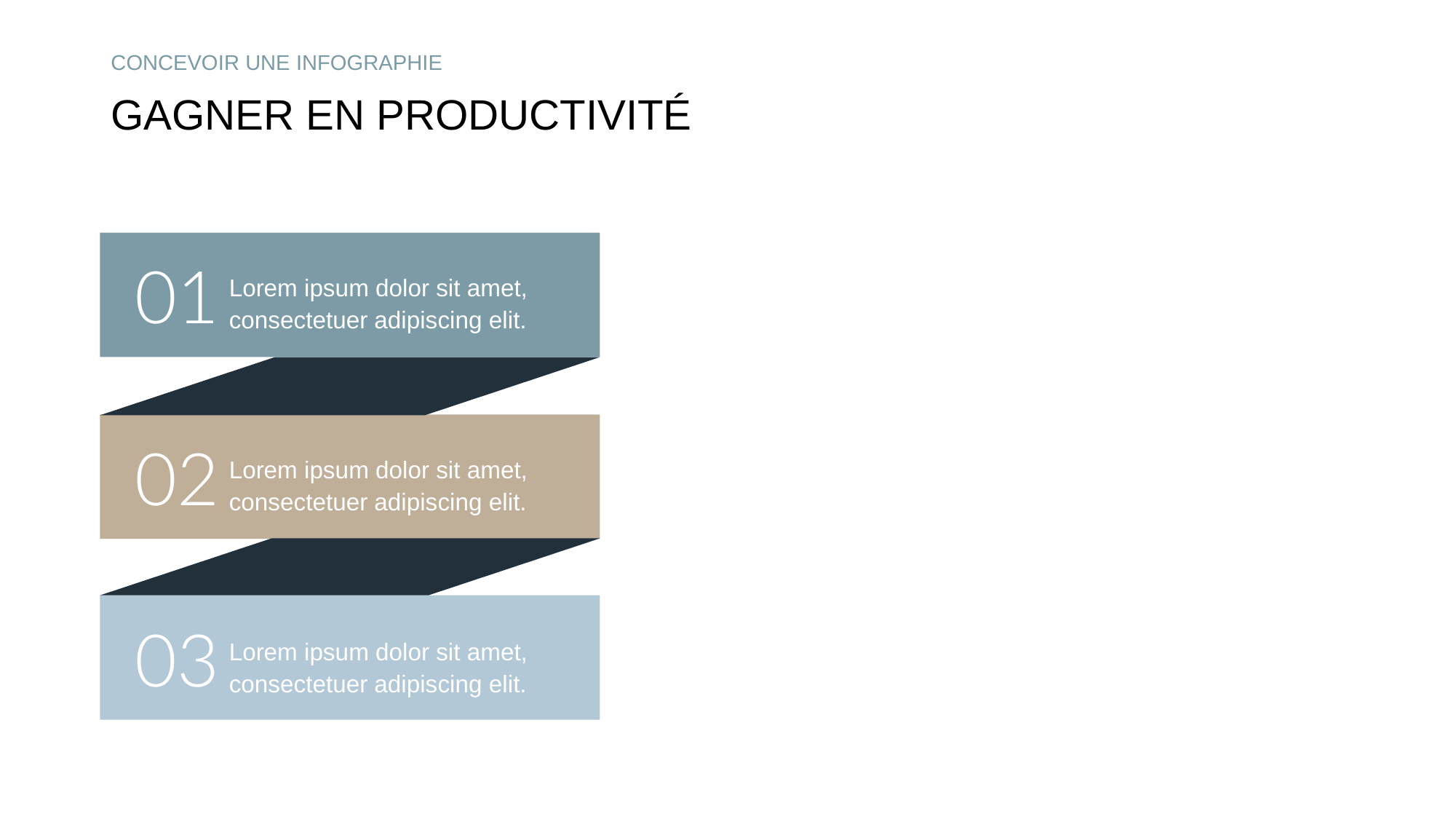

Concevoir une infographie
# Gagner en productivité

01
Lorem ipsum dolor sit amet, consectetuer adipiscing elit.

Lorem ipsum dolor sit amet, consectetuer adipiscing elit.
02

Lorem ipsum dolor sit amet, consectetuer adipiscing elit.
03